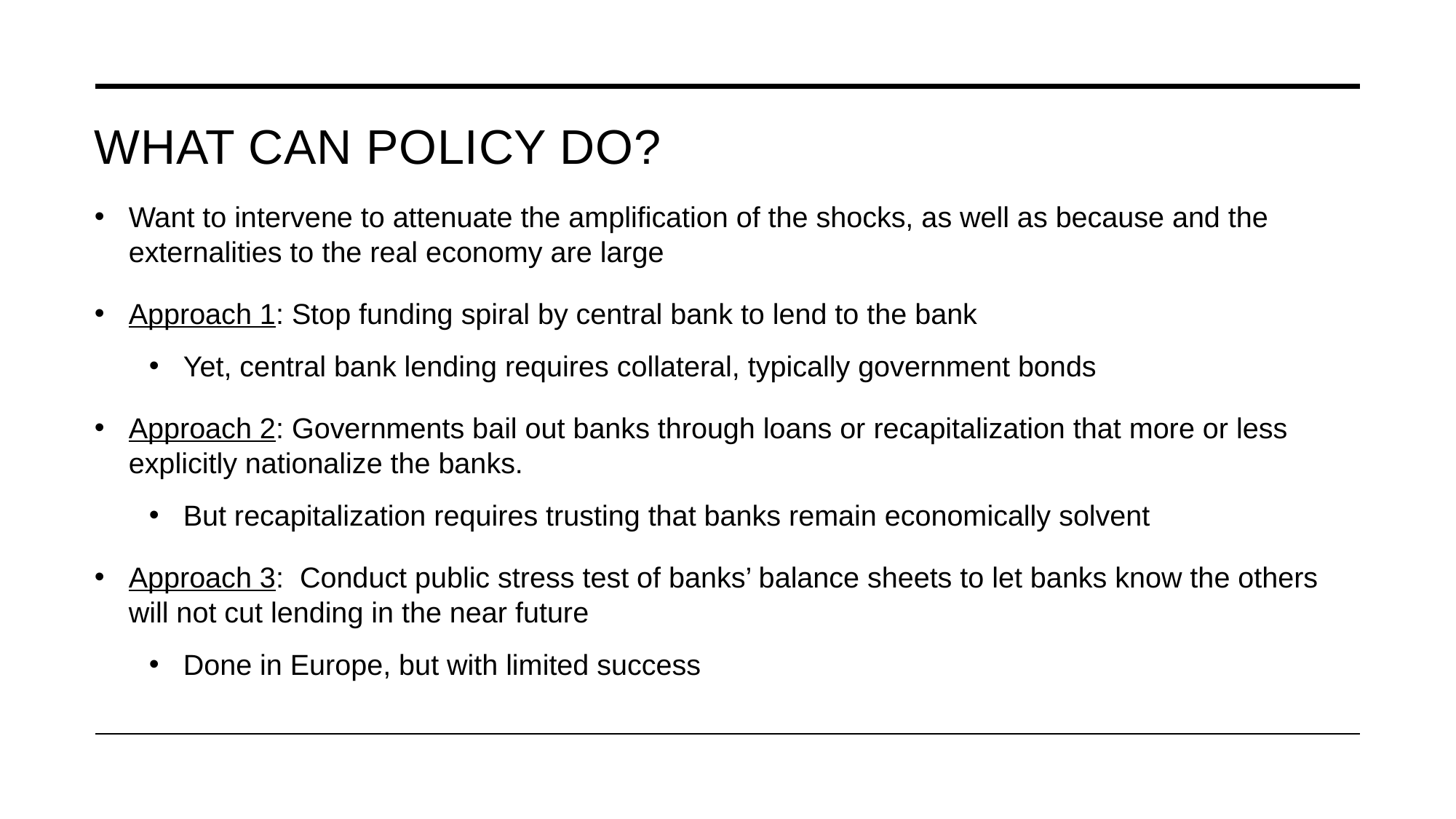

# What can policy do?
Want to intervene to attenuate the amplification of the shocks, as well as because and the externalities to the real economy are large
Approach 1: Stop funding spiral by central bank to lend to the bank
Yet, central bank lending requires collateral, typically government bonds
Approach 2: Governments bail out banks through loans or recapitalization that more or less explicitly nationalize the banks.
But recapitalization requires trusting that banks remain economically solvent
Approach 3:  Conduct public stress test of banks’ balance sheets to let banks know the others will not cut lending in the near future
Done in Europe, but with limited success